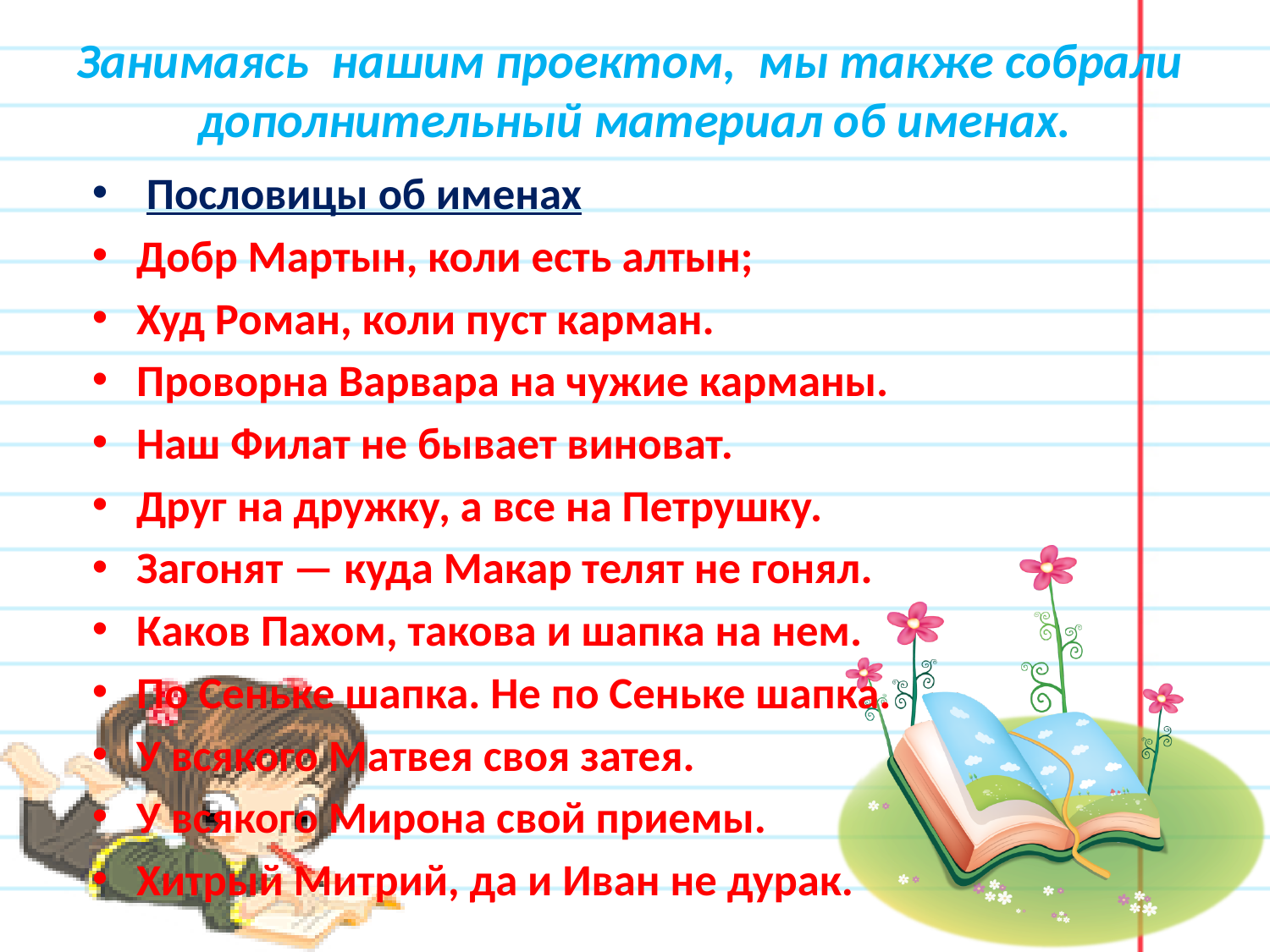

# Занимаясь  нашим проектом,  мы также собрали дополнительный материал об именах.
 Пословицы об именах
Добр Мартын, коли есть алтын;
Худ Роман, коли пуст карман.
Проворна Варвара на чужие карманы.
Наш Филат не бывает виноват.
Друг на дружку, а все на Петрушку.
Загонят — куда Макар телят не гонял.
Каков Пахом, такова и шапка на нем.
По Сеньке шапка. Не по Сеньке шапка.
У всякого Матвея своя затея.
У всякого Мирона свой приемы.
Хитрый Митрий, да и Иван не дурак.